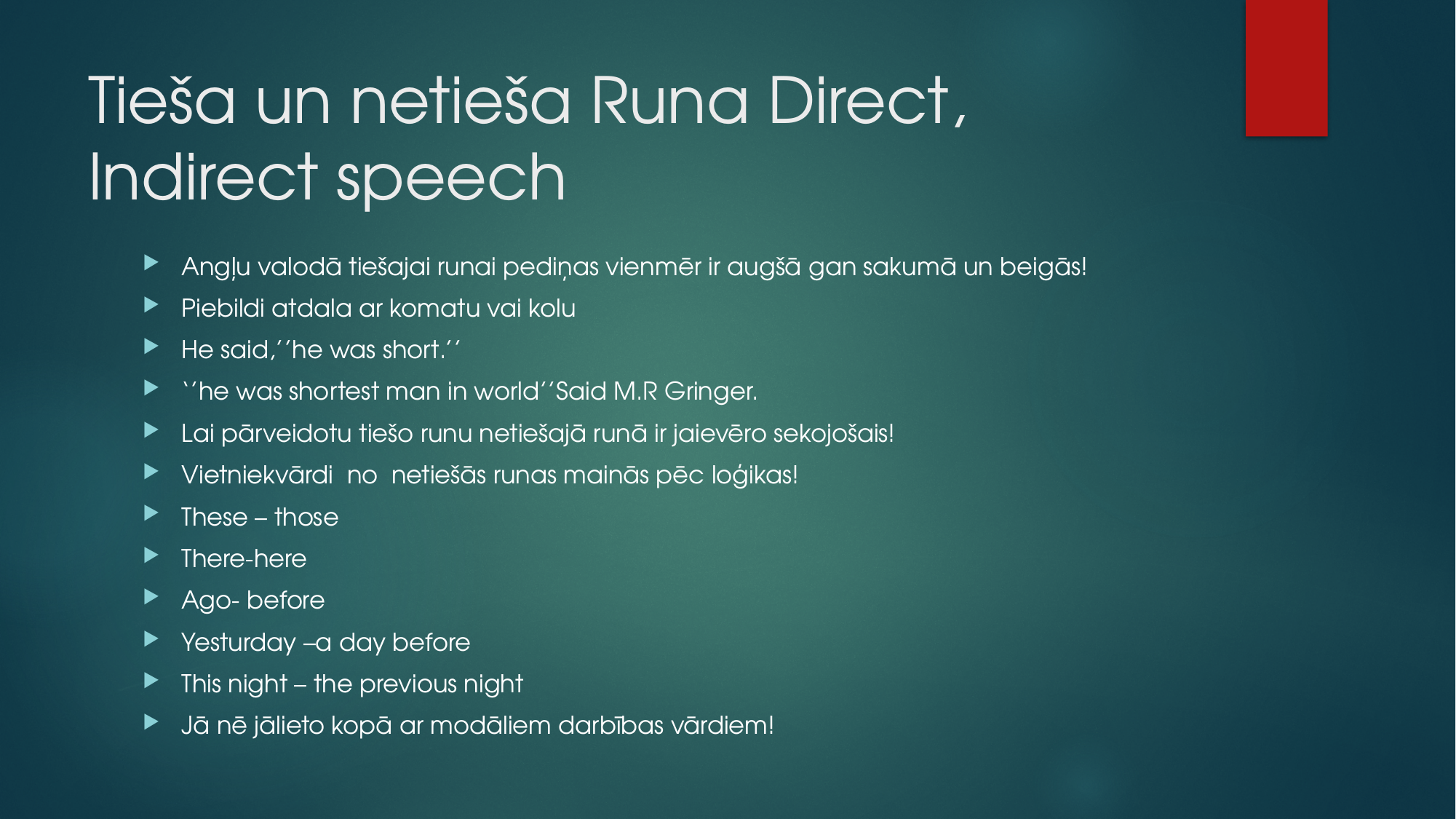

# Tieša un netieša Runa Direct, Indirect speech
Angļu valodā tiešajai runai pediņas vienmēr ir augšā gan sakumā un beigās!
Piebildi atdala ar komatu vai kolu
He said,’’he was short.’’
‘’he was shortest man in world’’Said M.R Gringer.
Lai pārveidotu tiešo runu netiešajā runā ir jaievēro sekojošais!
Vietniekvārdi  no  netiešās runas mainās pēc loģikas!
These – those
There-here
Ago- before
Yesturday –a day before
This night – the previous night
Jā nē jālieto kopā ar modāliem darbības vārdiem!